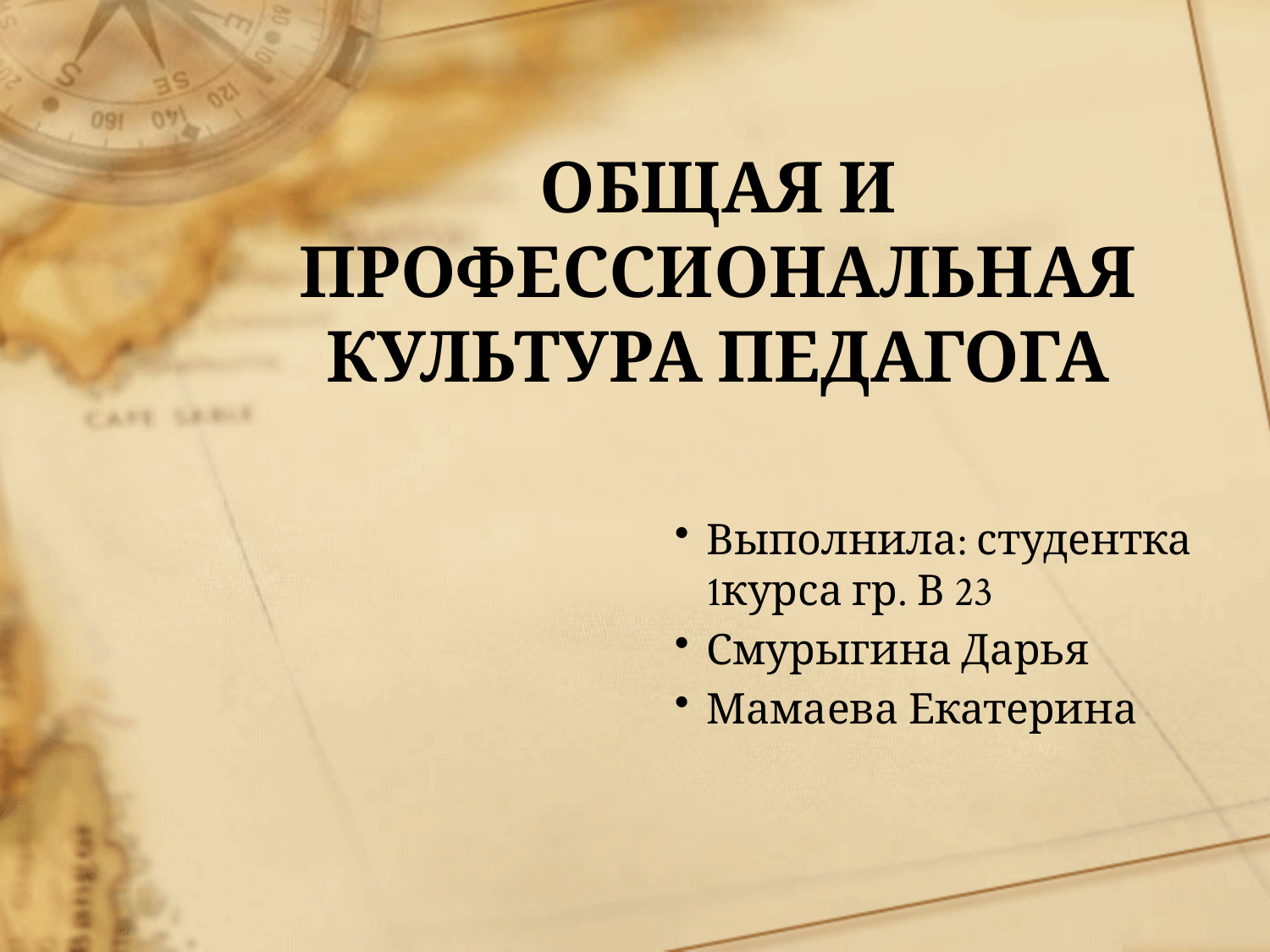

# ОБЩАЯ И ПРОФЕССИОНАЛЬНАЯ КУЛЬТУРА ПЕДАГОГА
Выполнила: студентка 1курса гр. В 23
Смурыгина Дарья
Мамаева Екатерина